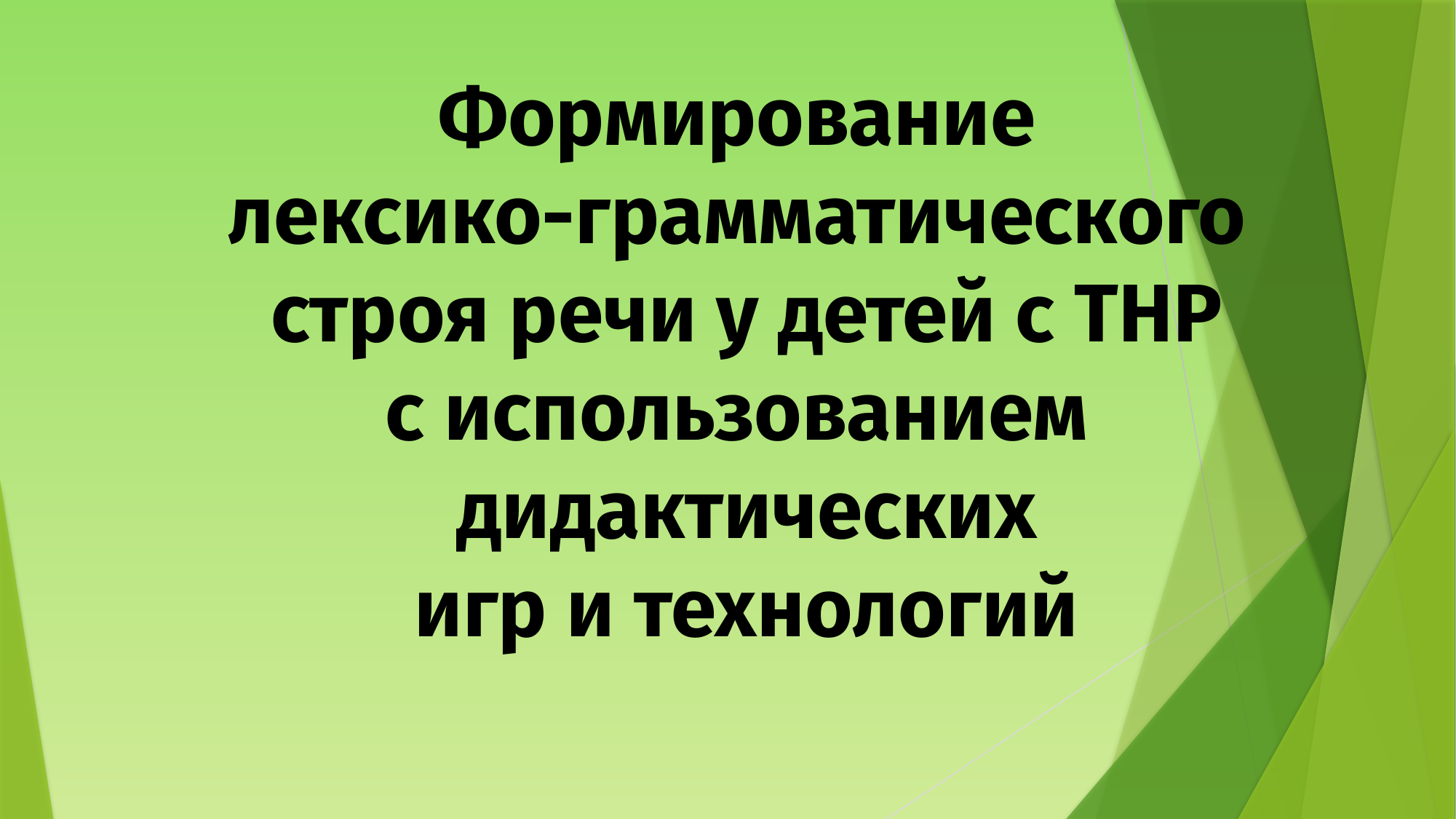

Формирование
лексико-грамматического
строя речи у детей с ТНР
с использованием
дидактических
игр и технологий